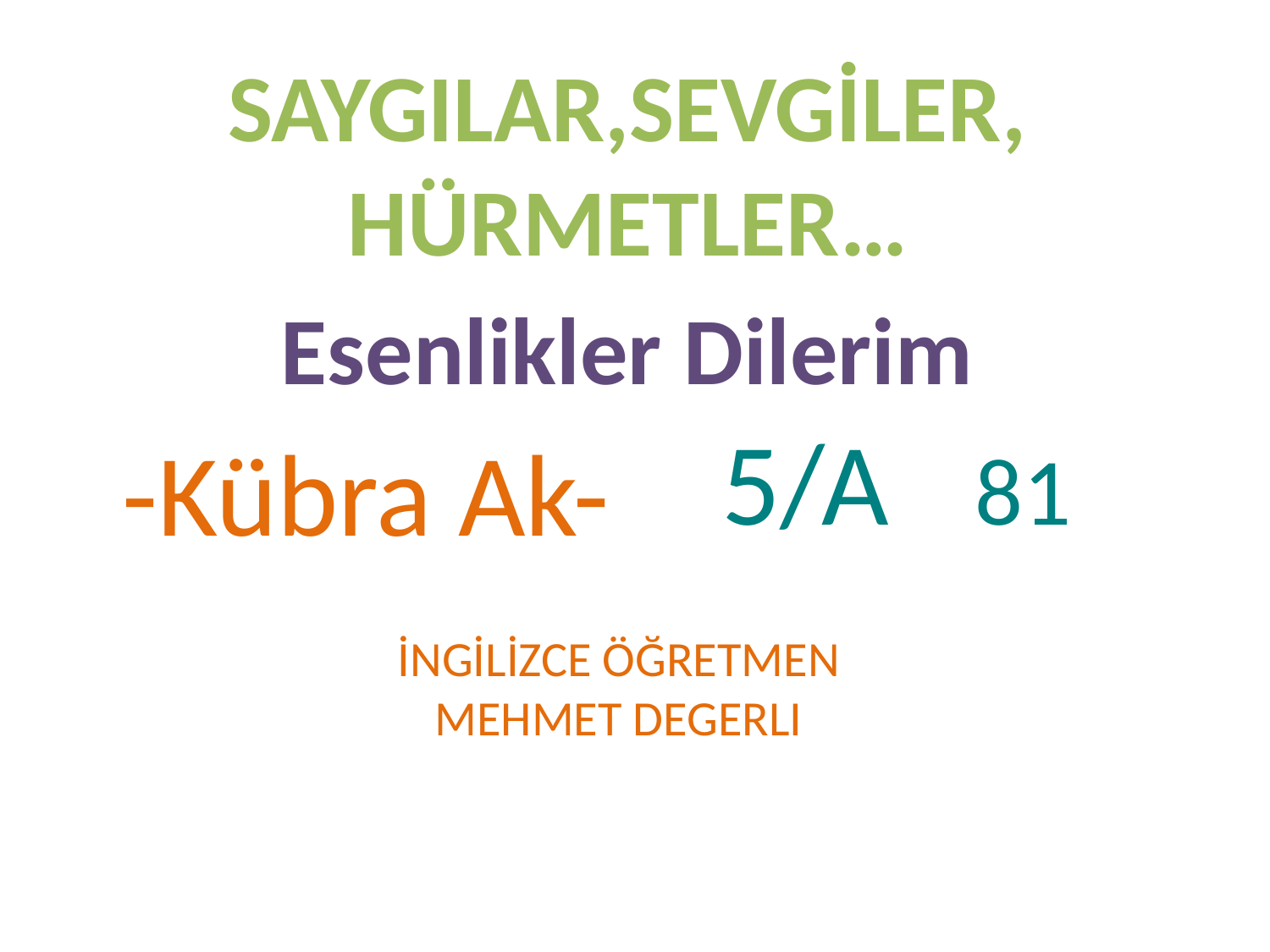

SAYGILAR,SEVGİLER,
HÜRMETLER…
Esenlikler Dilerim
5/A    81
-Kübra Ak-
İNGİLİZCE ÖĞRETMEN
MEHMET DEGERLI